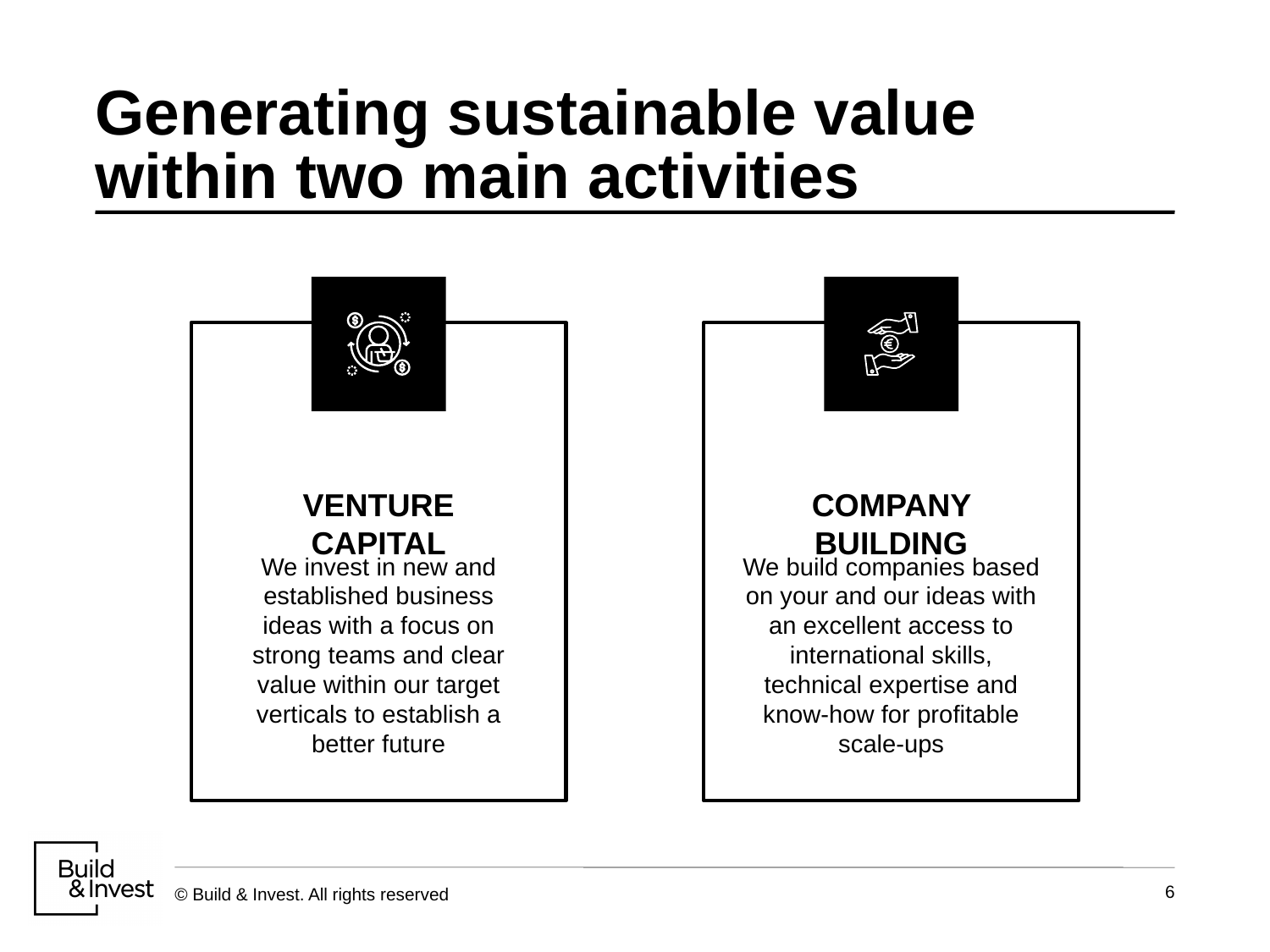

# Generating sustainable value within two main activities

VENTURE CAPITAL
We invest in new and established business ideas with a focus on strong teams and clear value within our target verticals to establish a better future

COMPANY BUILDING
We build companies based on your and our ideas with an excellent access to international skills, technical expertise and know-how for profitable scale-ups
6
© Build & Invest. All rights reserved